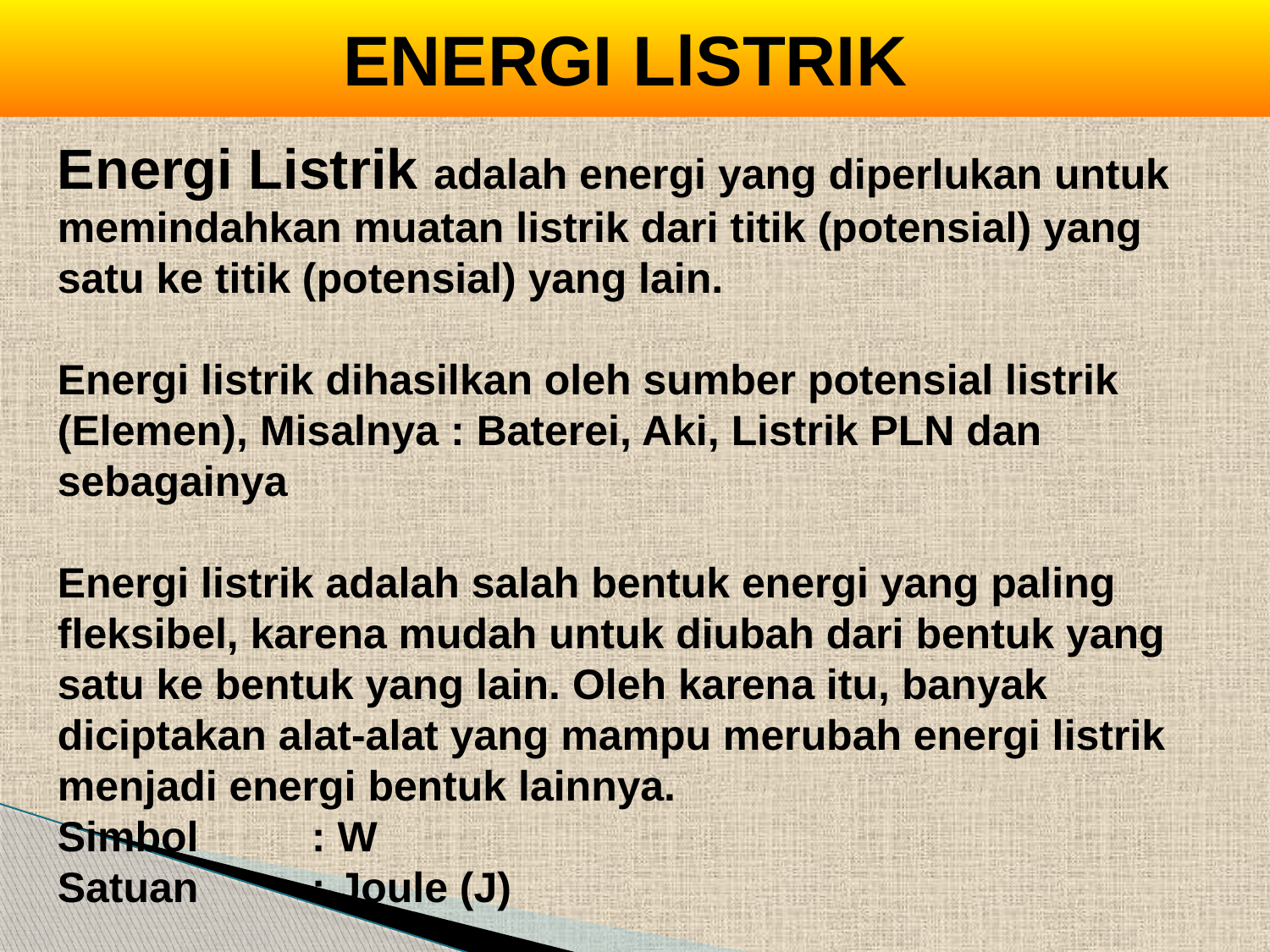

ENERGI LlSTRIK
Energi Listrik adalah energi yang diperlukan untuk memindahkan muatan listrik dari titik (potensial) yang satu ke titik (potensial) yang lain.

Energi listrik dihasilkan oleh sumber potensial listrik (Elemen), Misalnya : Baterei, Aki, Listrik PLN dan sebagainya

Energi listrik adalah salah bentuk energi yang paling fleksibel, karena mudah untuk diubah dari bentuk yang satu ke bentuk yang lain. Oleh karena itu, banyak diciptakan alat-alat yang mampu merubah energi listrik menjadi energi bentuk lainnya.
Simbol	: W
Satuan	: Joule (J)